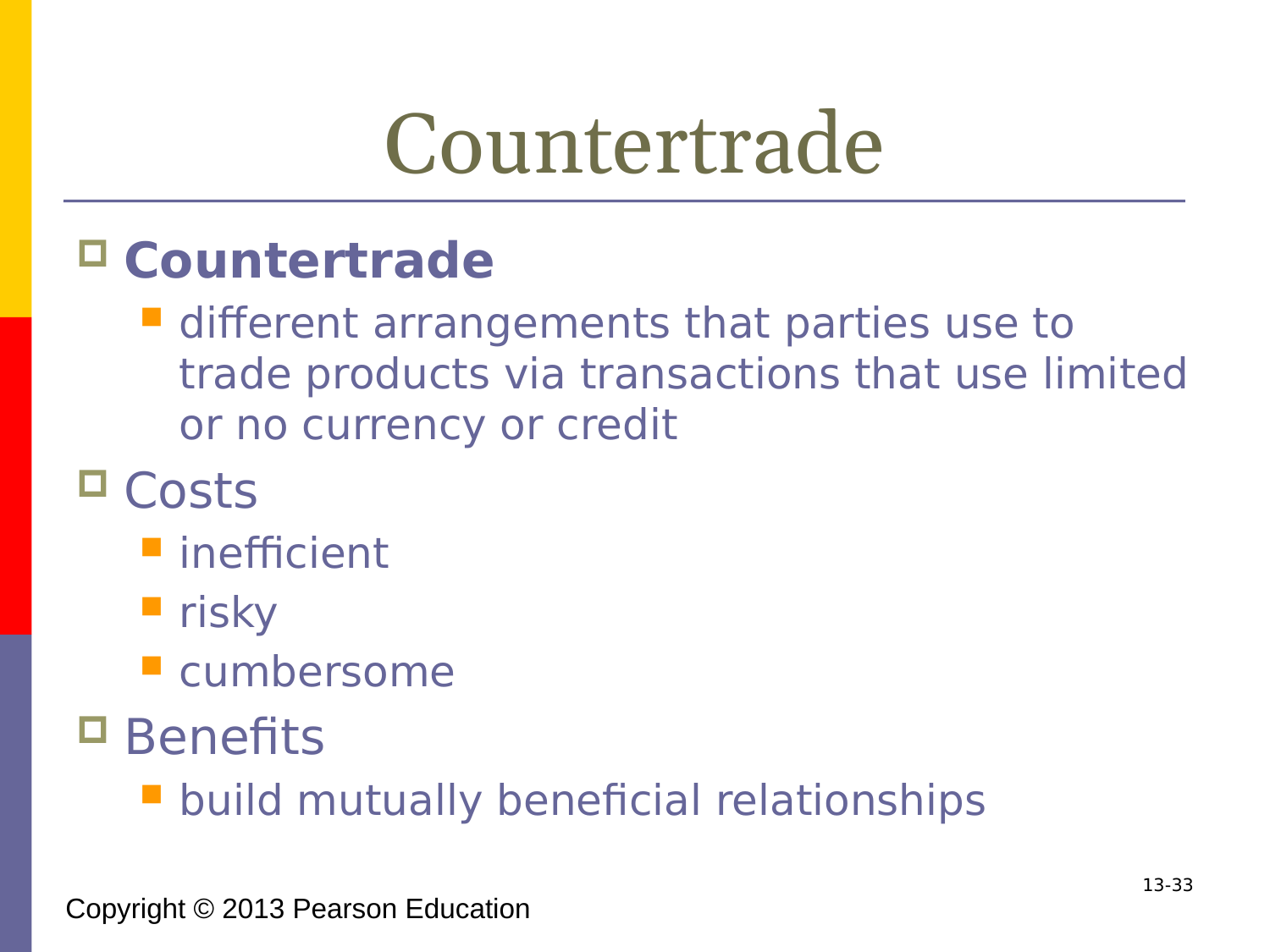

# Countertrade
Countertrade
different arrangements that parties use to trade products via transactions that use limited or no currency or credit
Costs
inefficient
risky
cumbersome
Benefits
build mutually beneficial relationships

13-33